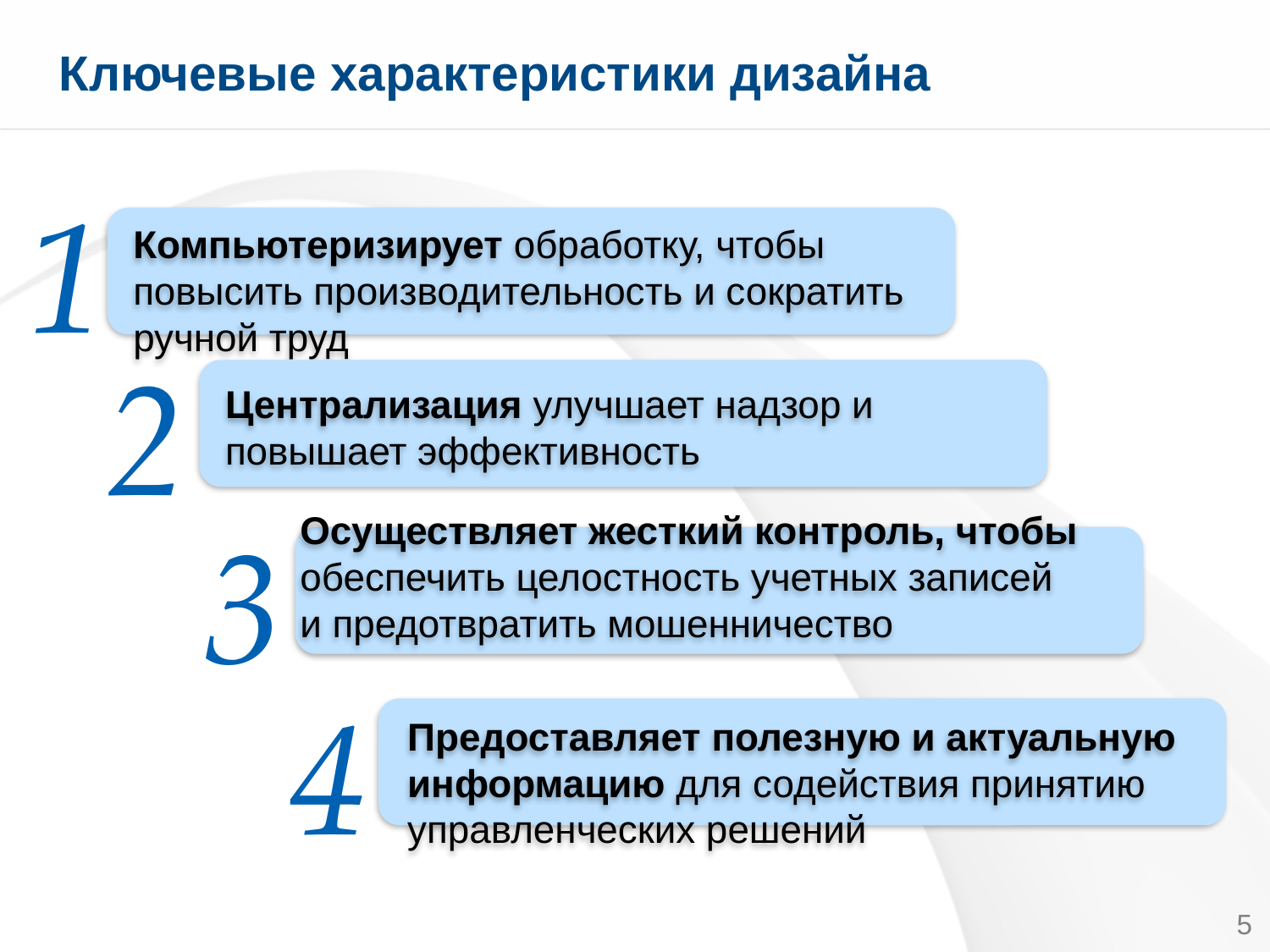

# Ключевые характеристики дизайна
1

Компьютеризирует обработку, чтобы повысить производительность и сократить ручной труд
2

Централизация улучшает надзор и повышает эффективность
Осуществляет жесткий контроль, чтобы обеспечить целостность учетных записей и предотвратить мошенничество

3
4

Предоставляет полезную и актуальную информацию для содействия принятию управленческих решений